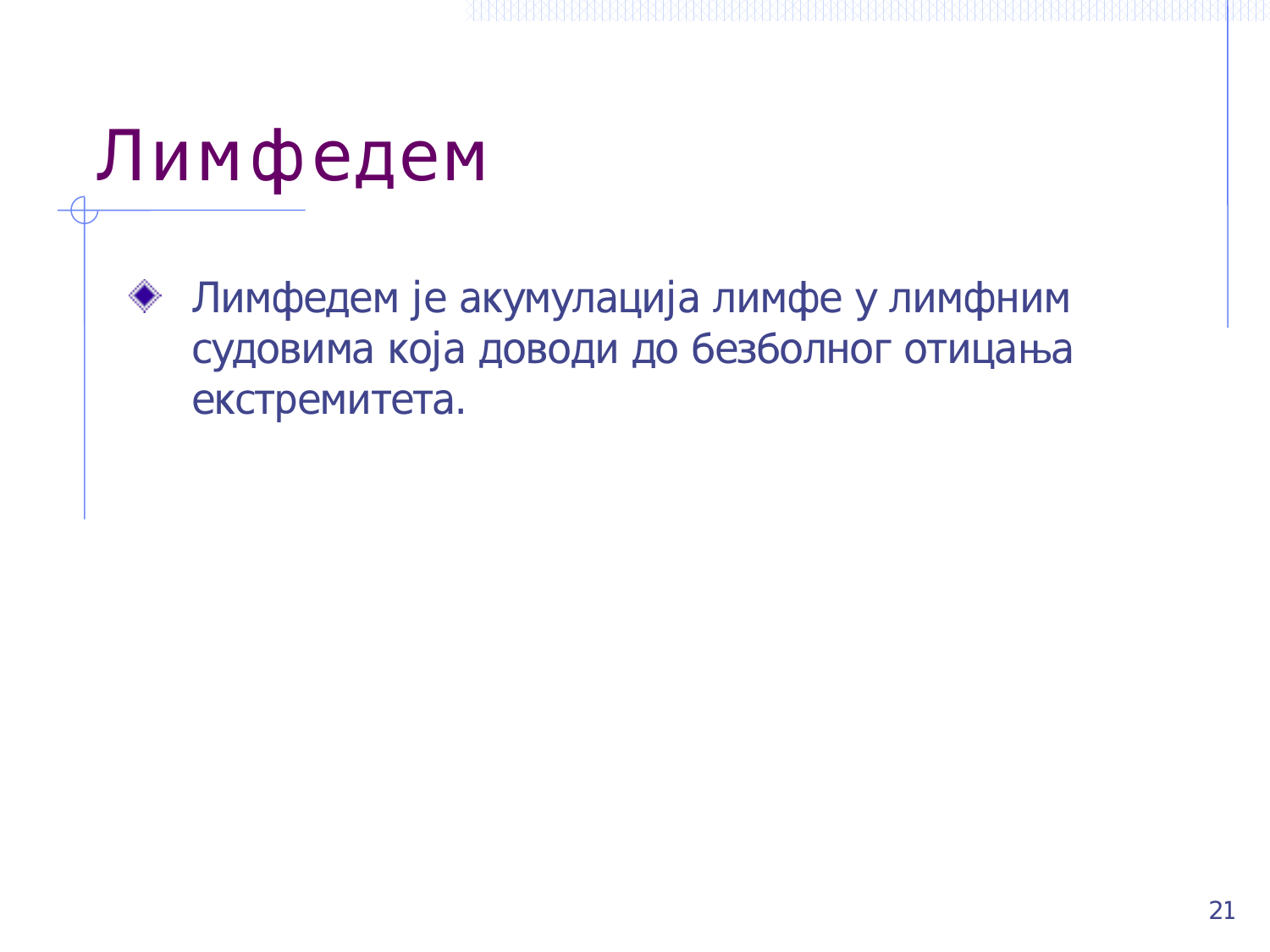

# Лимфедем
Лимфедем је акумулација лимфе у лимфним судовима која доводи до безболног отицања екстремитета.

21